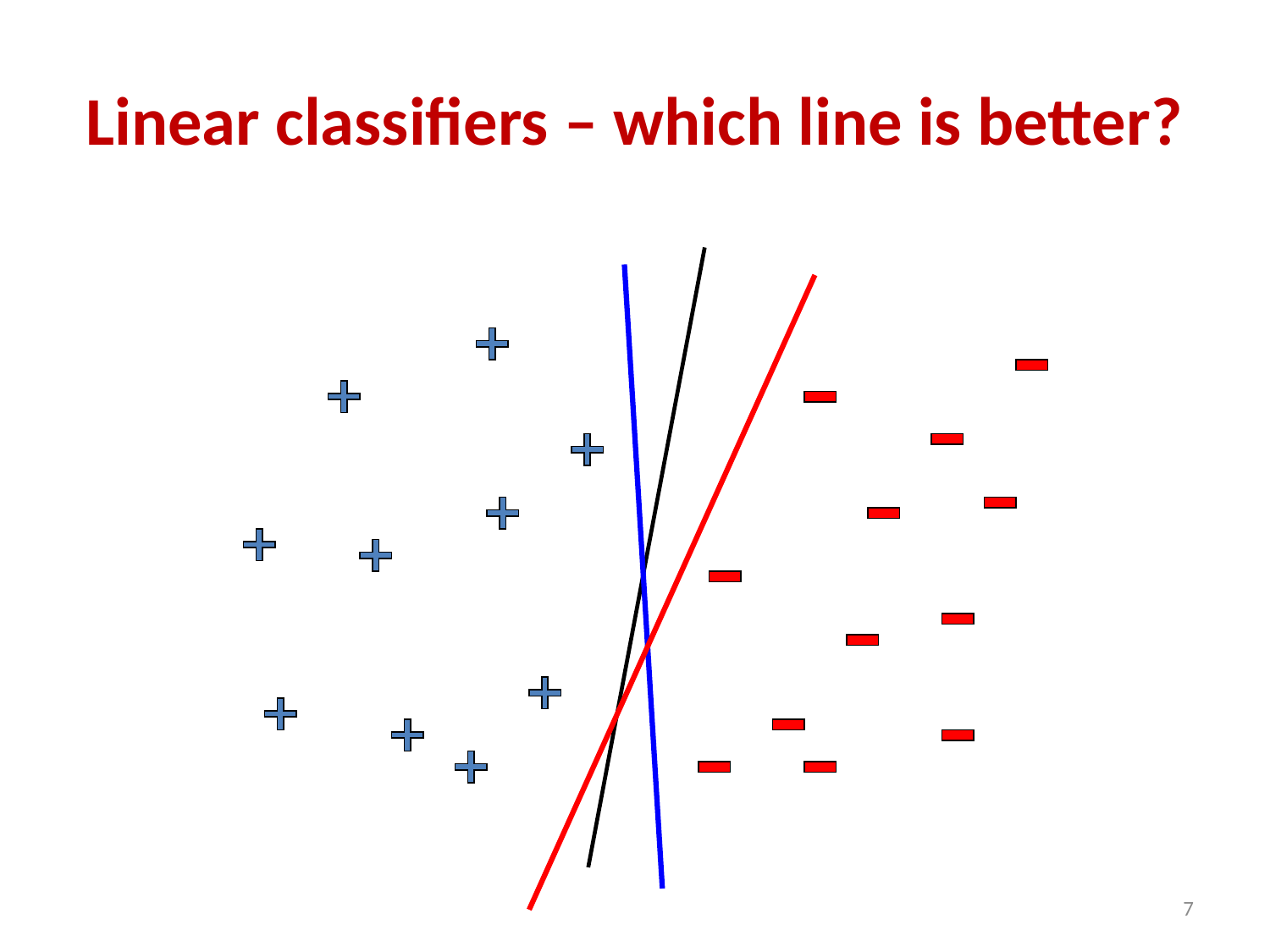

# Linear classifiers – which line is better?

7